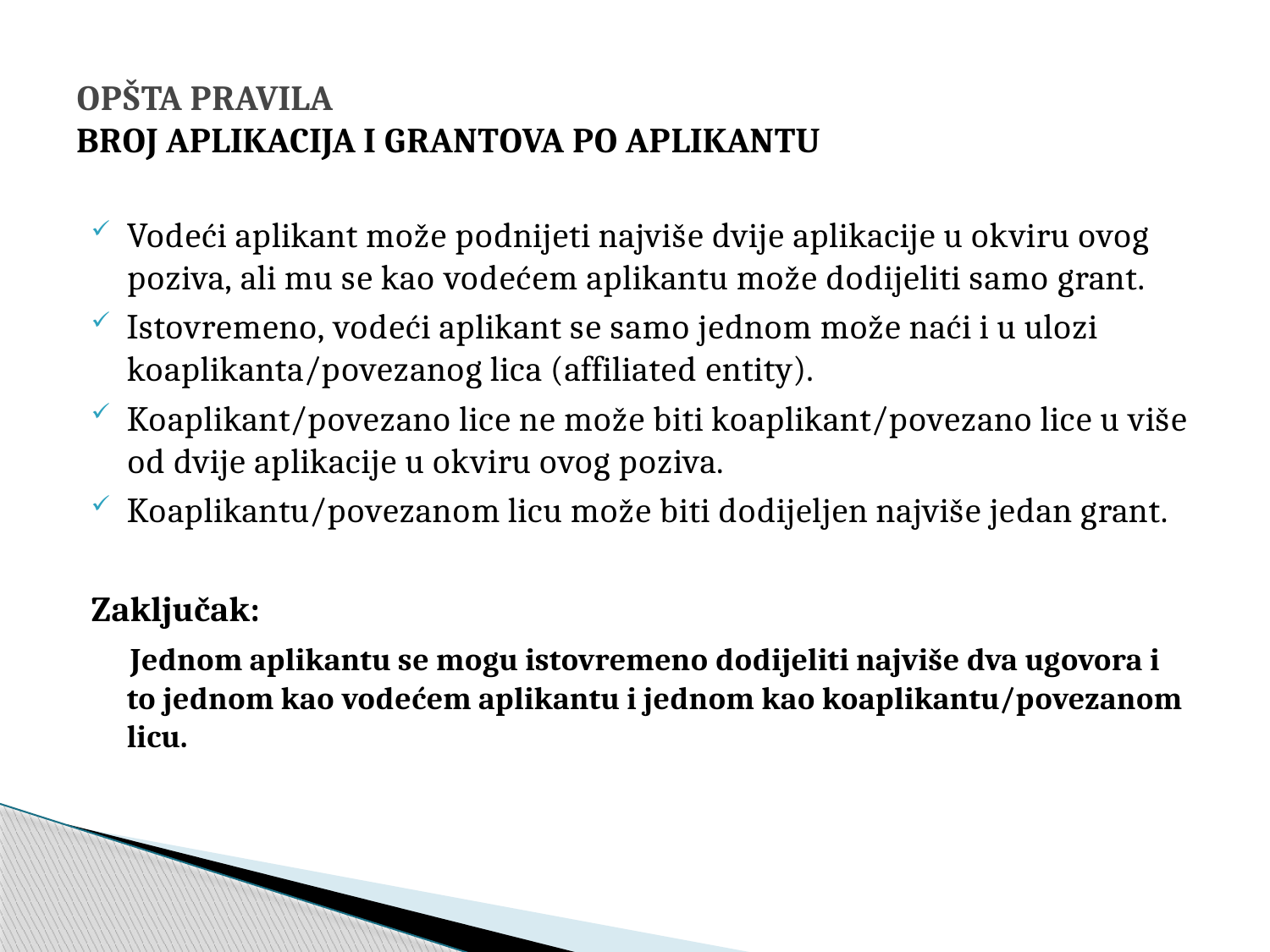

# OPŠTA PRAVILA BROJ APLIKACIJA I GRANTOVA PO APLIKANTU
Vodeći aplikant može podnijeti najviše dvije aplikacije u okviru ovog poziva, ali mu se kao vodećem aplikantu može dodijeliti samo grant.
Istovremeno, vodeći aplikant se samo jednom može naći i u ulozi koaplikanta/povezanog lica (affiliated entity).
Koaplikant/povezano lice ne može biti koaplikant/povezano lice u više od dvije aplikacije u okviru ovog poziva.
Koaplikantu/povezanom licu može biti dodijeljen najviše jedan grant.

Zaključak:
     Jednom aplikantu se mogu istovremeno dodijeliti najviše dva ugovora i to jednom kao vodećem aplikantu i jednom kao koaplikantu/povezanom licu.